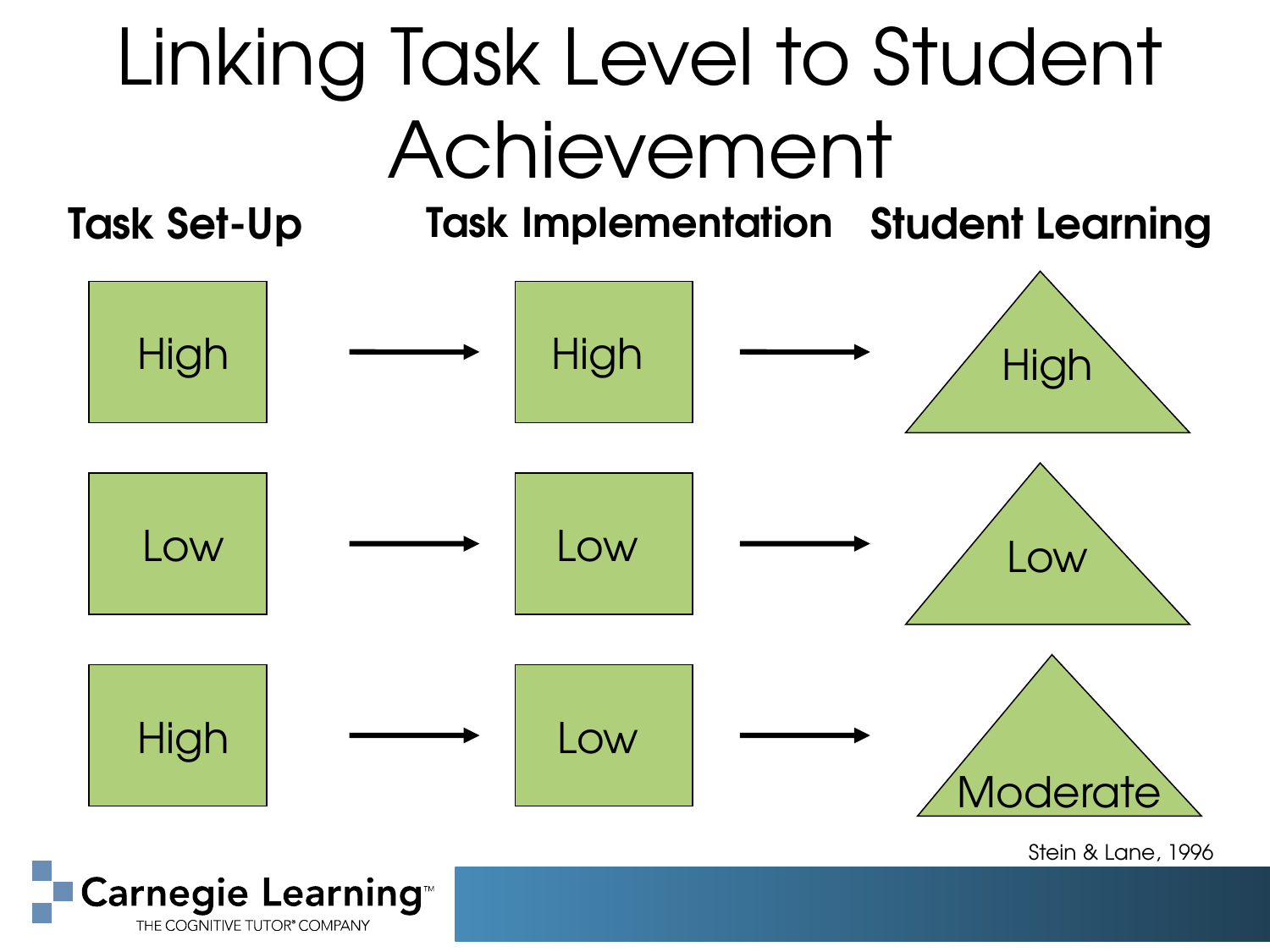

# Linking Task Level to Student Achievement
Task Set-Up
Task Implementation
Student Learning

High
High
High

Low
Low
Low

High
Low

Moderate
Stein & Lane, 1996